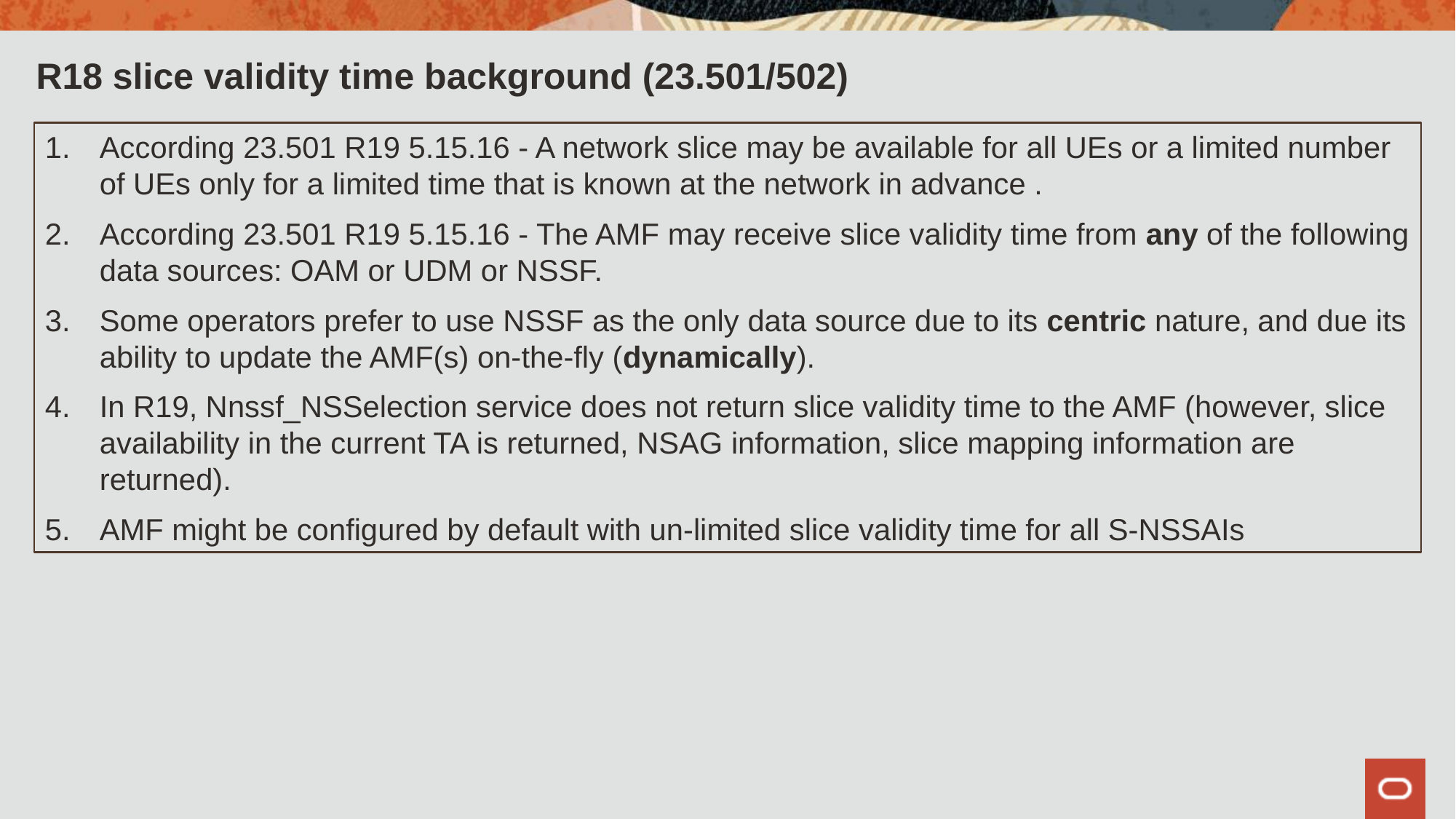

R18 slice validity time background (23.501/502)
According 23.501 R19 5.15.16 - A network slice may be available for all UEs or a limited number of UEs only for a limited time that is known at the network in advance .
According 23.501 R19 5.15.16 - The AMF may receive slice validity time from any of the following data sources: OAM or UDM or NSSF.
Some operators prefer to use NSSF as the only data source due to its centric nature, and due its ability to update the AMF(s) on-the-fly (dynamically).
In R19, Nnssf_NSSelection service does not return slice validity time to the AMF (however, slice availability in the current TA is returned, NSAG information, slice mapping information are returned).
AMF might be configured by default with un-limited slice validity time for all S-NSSAIs